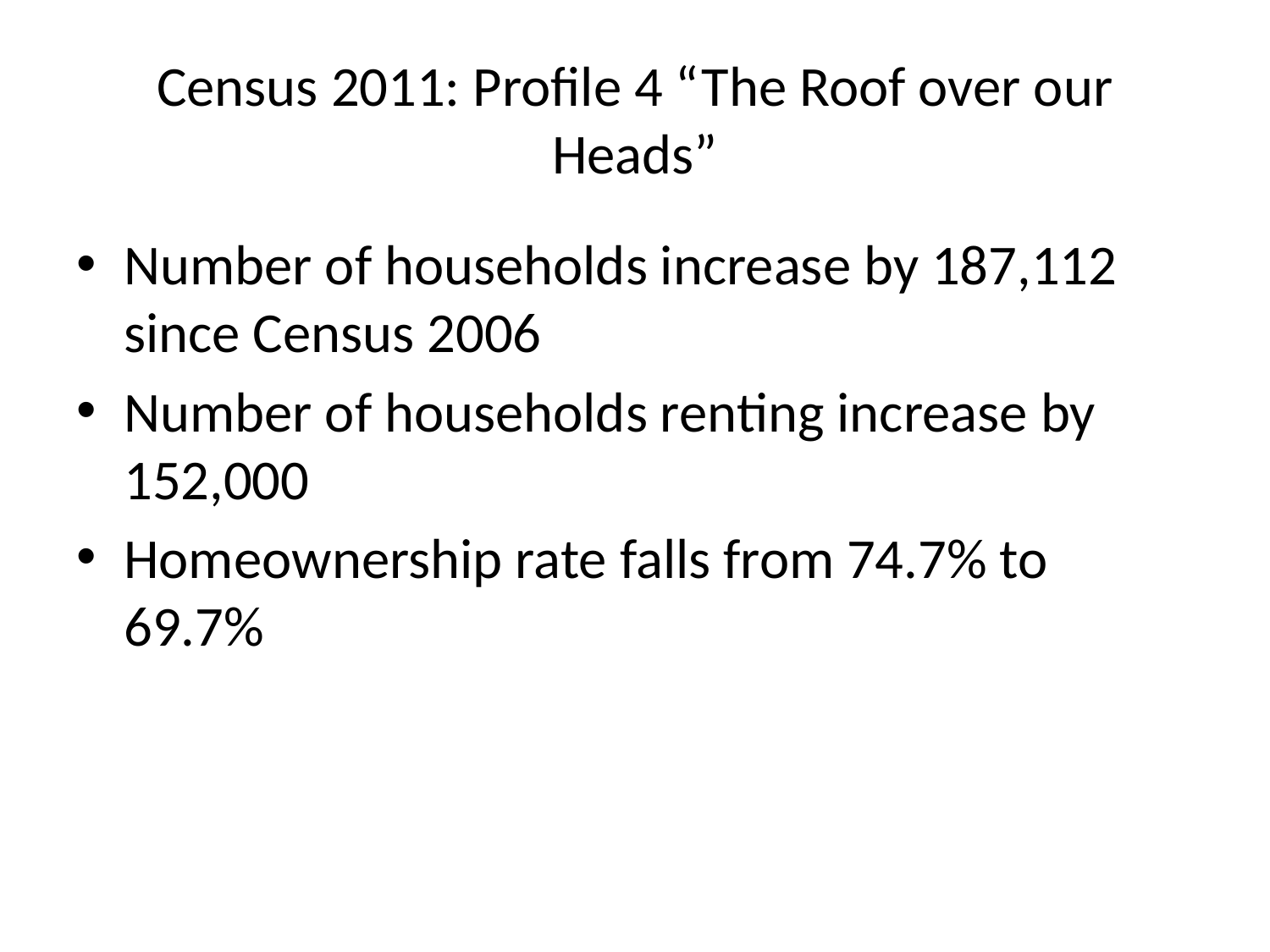

# Census 2011: Profile 4 “The Roof over our Heads”
Number of households increase by 187,112 since Census 2006
Number of households renting increase by 152,000
Homeownership rate falls from 74.7% to 69.7%